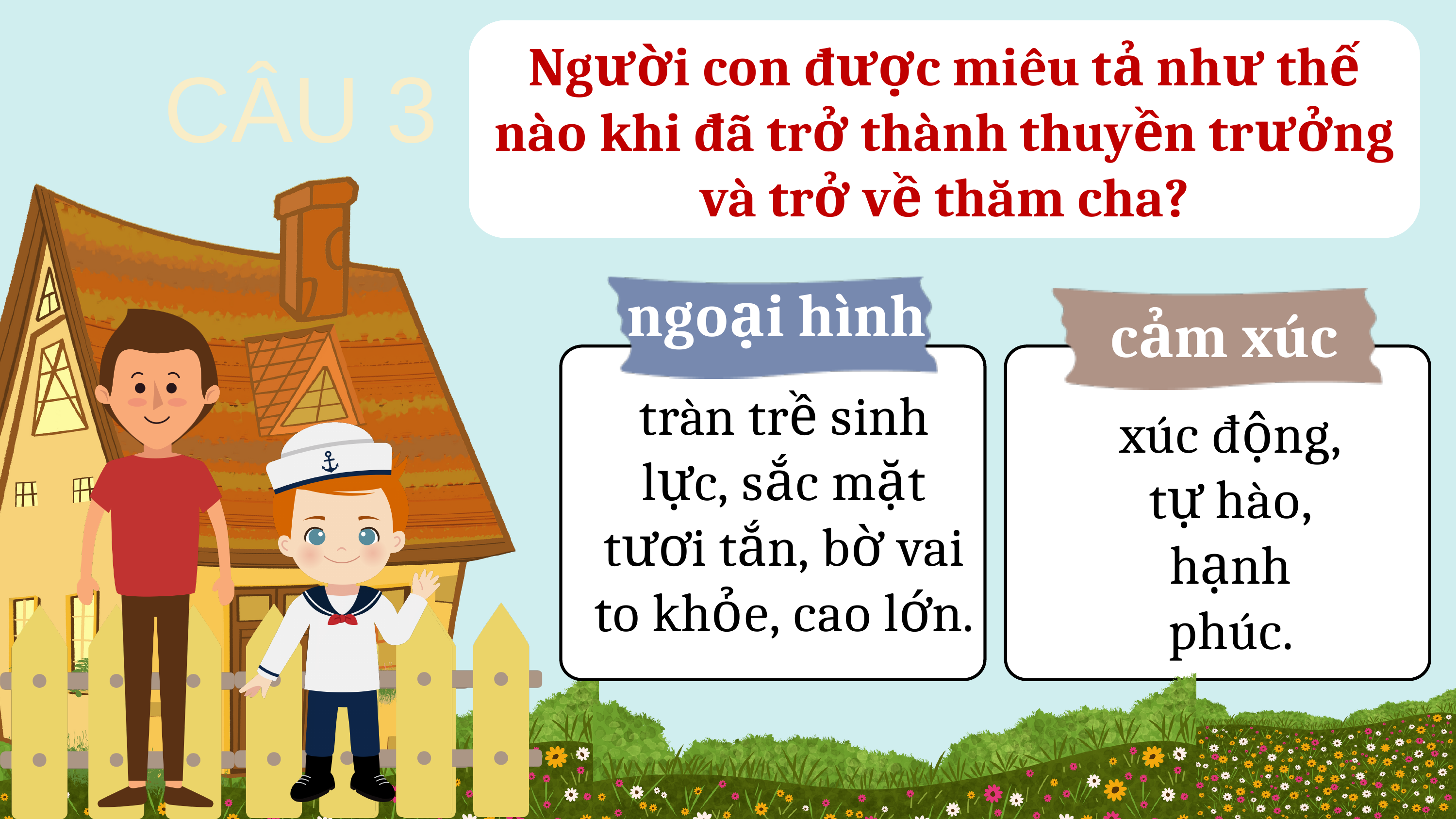

Người con được miêu tả như thế nào khi đã trở thành thuyền trưởng và trở về thăm cha?
CÂU 3

ngoại hình

cảm xúc

tràn trề sinh lực, sắc mặt tươi tắn, bờ vai to khỏe, cao lớn.
xúc động, tự hào, hạnh phúc.